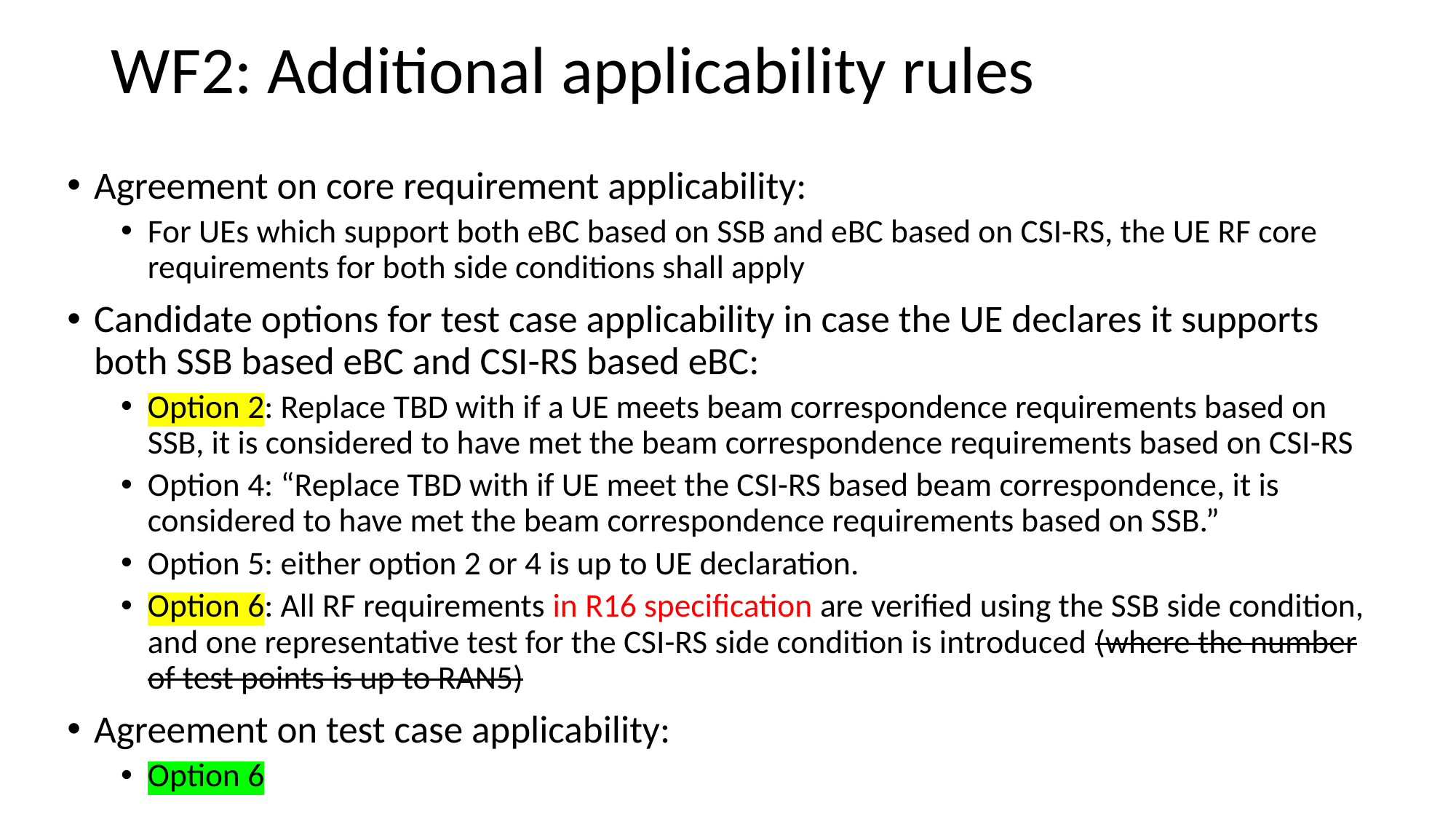

WF2: Additional applicability rules
Agreement on core requirement applicability:
For UEs which support both eBC based on SSB and eBC based on CSI-RS, the UE RF core requirements for both side conditions shall apply
Candidate options for test case applicability in case the UE declares it supports both SSB based eBC and CSI-RS based eBC:
Option 2: Replace TBD with if a UE meets beam correspondence requirements based on SSB, it is considered to have met the beam correspondence requirements based on CSI-RS
Option 4: “Replace TBD with if UE meet the CSI-RS based beam correspondence, it is considered to have met the beam correspondence requirements based on SSB.”
Option 5: either option 2 or 4 is up to UE declaration.
Option 6: All RF requirements in R16 specification are verified using the SSB side condition, and one representative test for the CSI-RS side condition is introduced (where the number of test points is up to RAN5)
Agreement on test case applicability:
Option 6